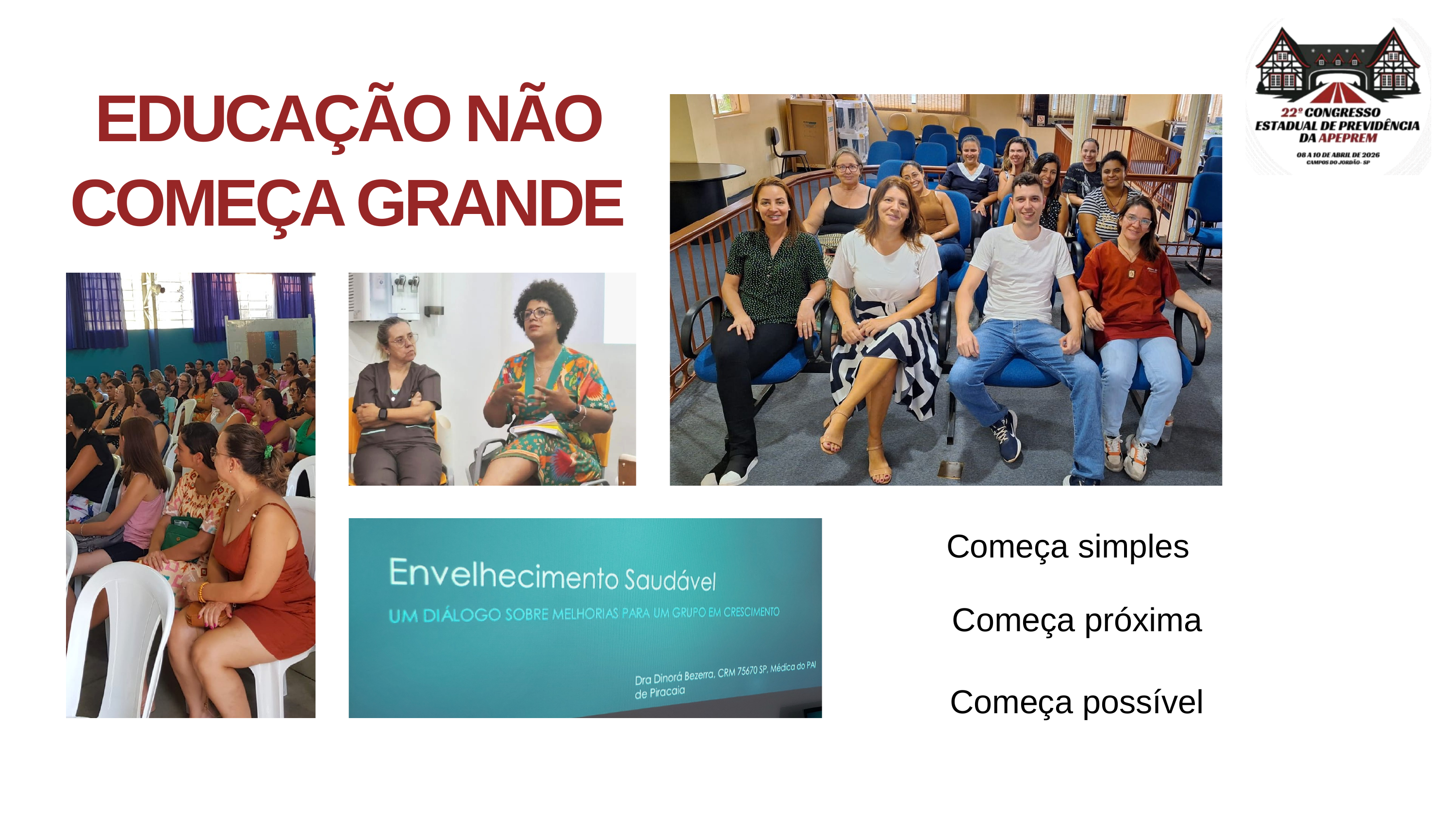

EDUCAÇÃO NÃO COMEÇA GRANDE

Começa simples

Começa próxima

Começa possível